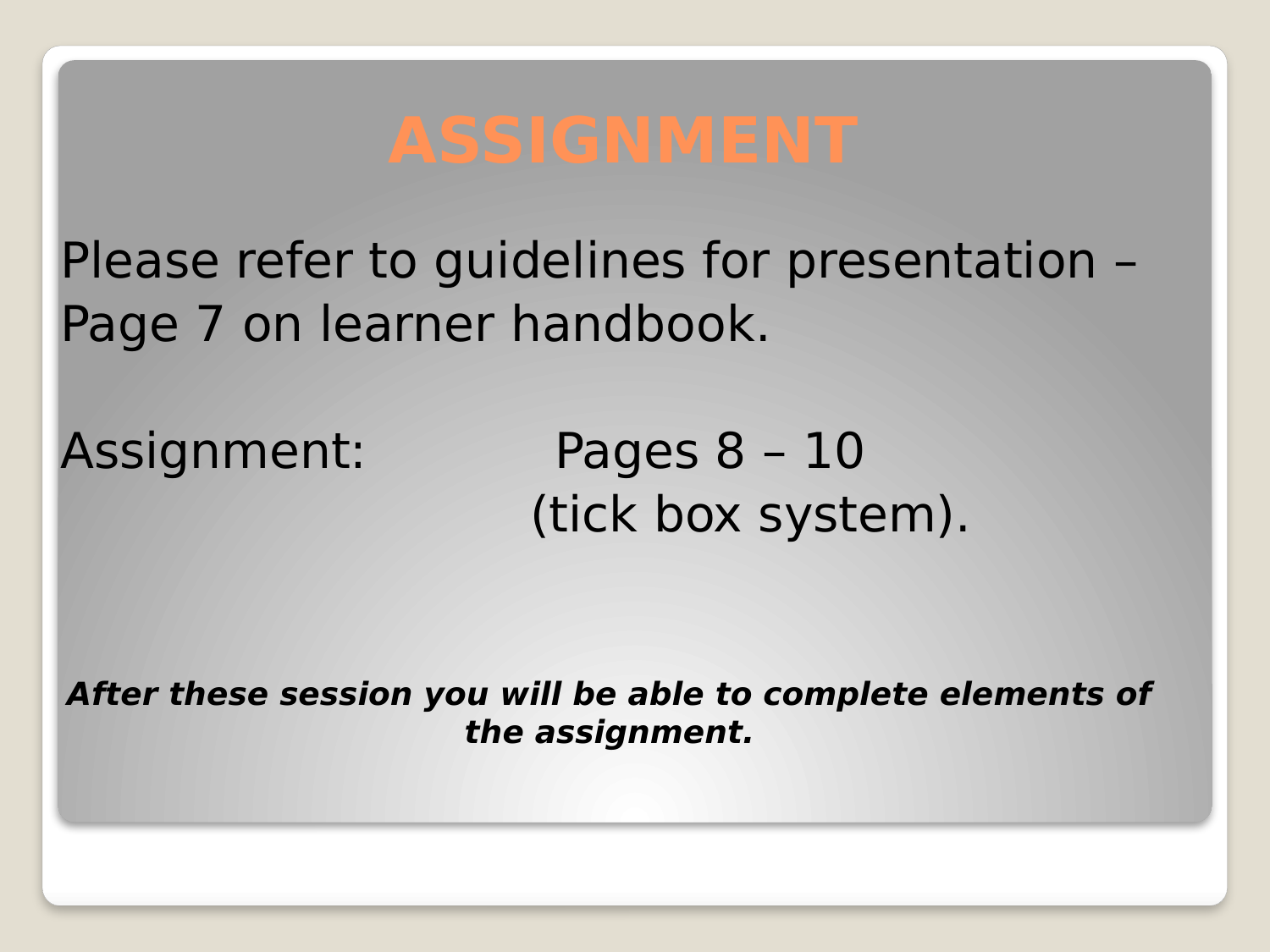

# ASSIGNMENT
Please refer to guidelines for presentation –
Page 7 on learner handbook.

Assignment:            Pages 8 – 10
                              (tick box system).

After these session you will be able to complete elements of the assignment.